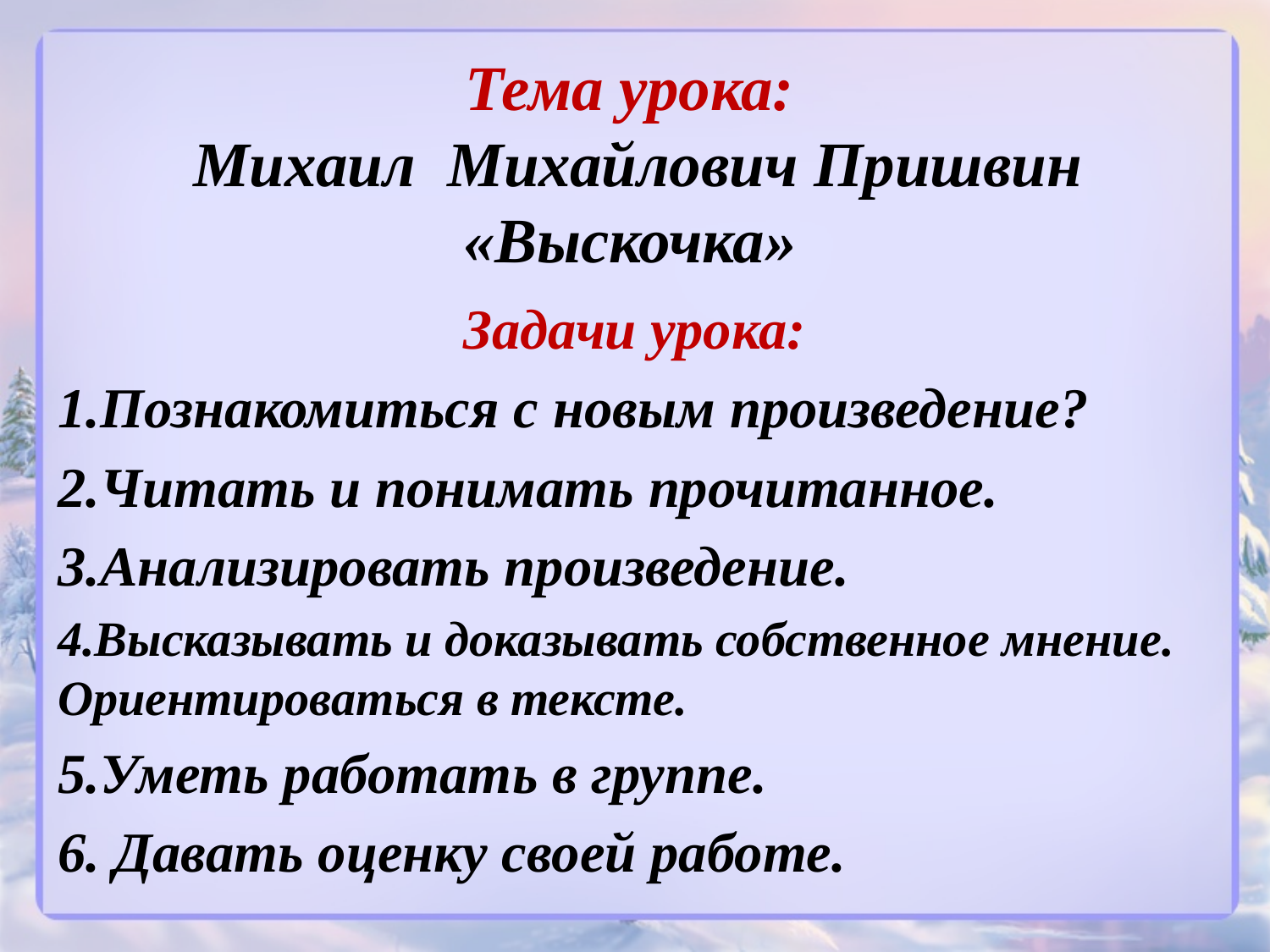

# Тема урока: Михаил  Михайлович Пришвин «Выскочка»
Задачи урока:
1.Познакомиться с новым произведение?
2.Читать и понимать прочитанное.
3.Анализировать произведение.
4.Высказывать и доказывать собственное мнение.  Ориентироваться в тексте.
5.Уметь работать в группе.
6. Давать оценку своей работе.